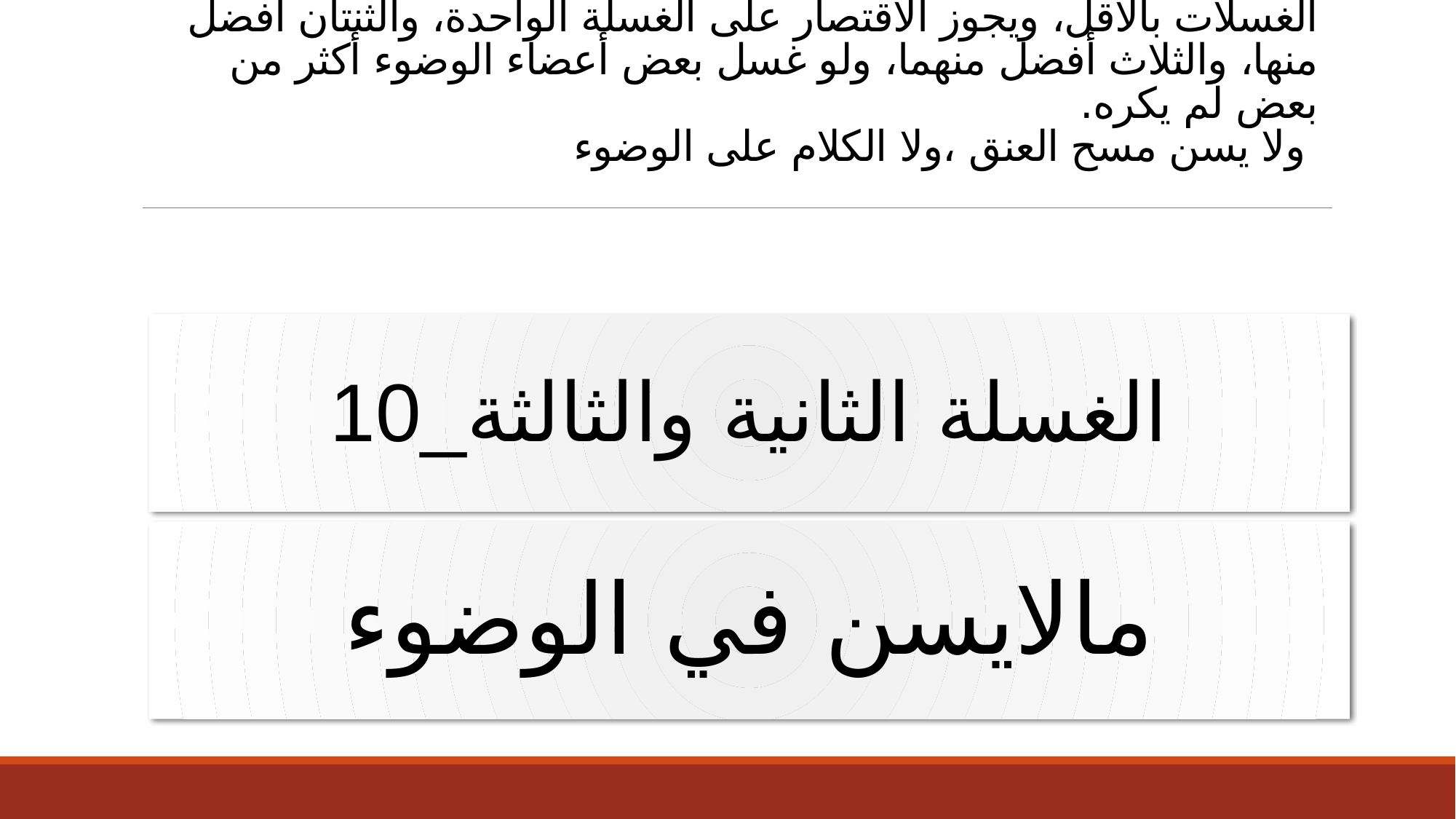

# و من سننه (الغسلة الثانية والثالثة) وتكره الزيادة عليها. ويعمل في عدد الغسلات بالأقل، ويجوز الاقتصار على الغسلة الواحدة، والثنتان أفضل منها، والثلاث أفضل منهما، ولو غسل بعض أعضاء الوضوء أكثر من بعض لم يكره. ولا يسن مسح العنق ،ولا الكلام على الوضوء